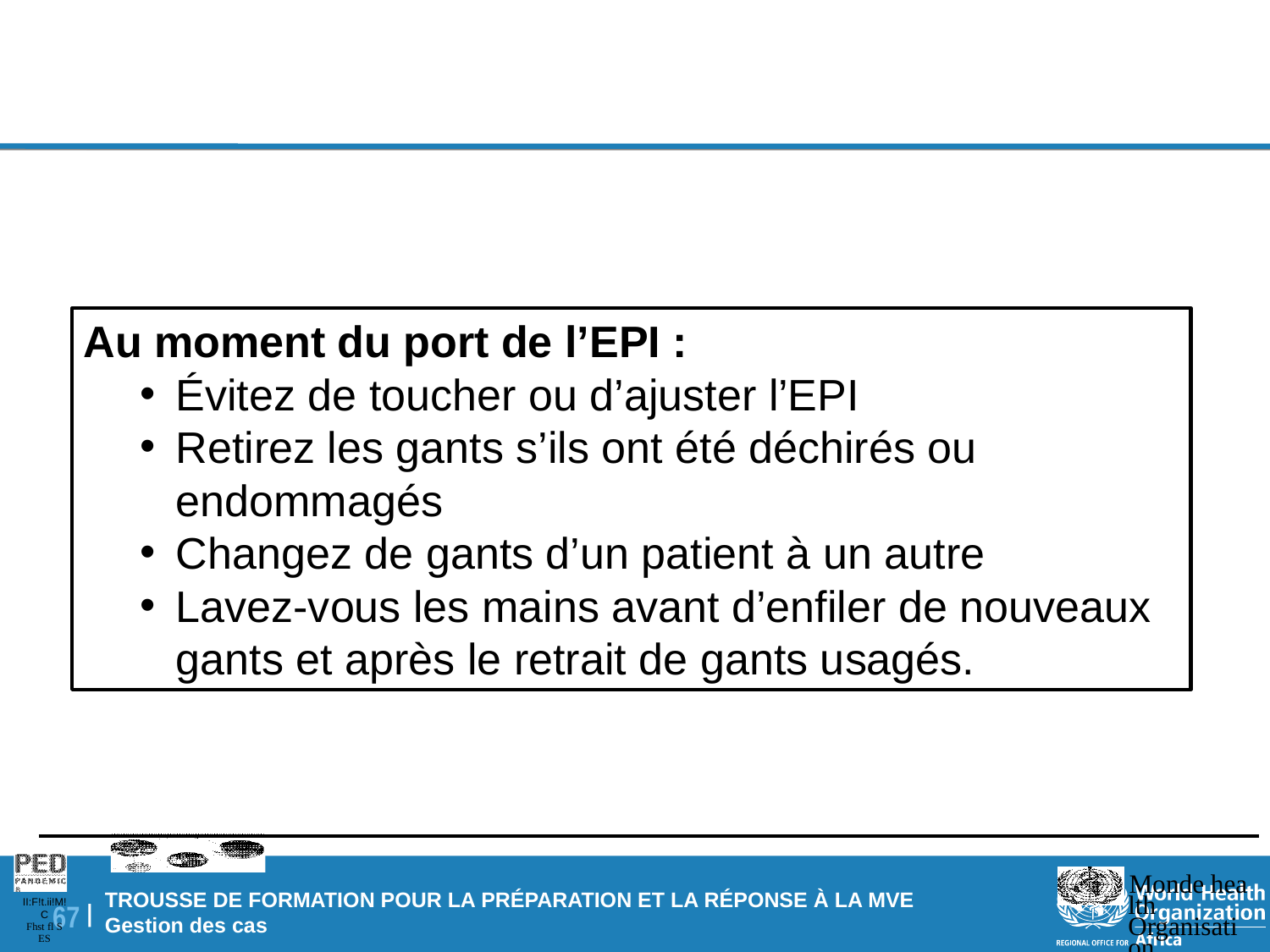

Au moment du port de l’EPI :
Évitez de toucher ou d’ajuster l’EPI
Retirez les gants s’ils ont été déchirés ou endommagés
Changez de gants d’un patient à un autre
Lavez-vous les mains avant d’enfiler de nouveaux gants et après le retrait de gants usagés.

Monde hea lth Organisation
II:F!t.ii!M!C
Fhst fl S ES